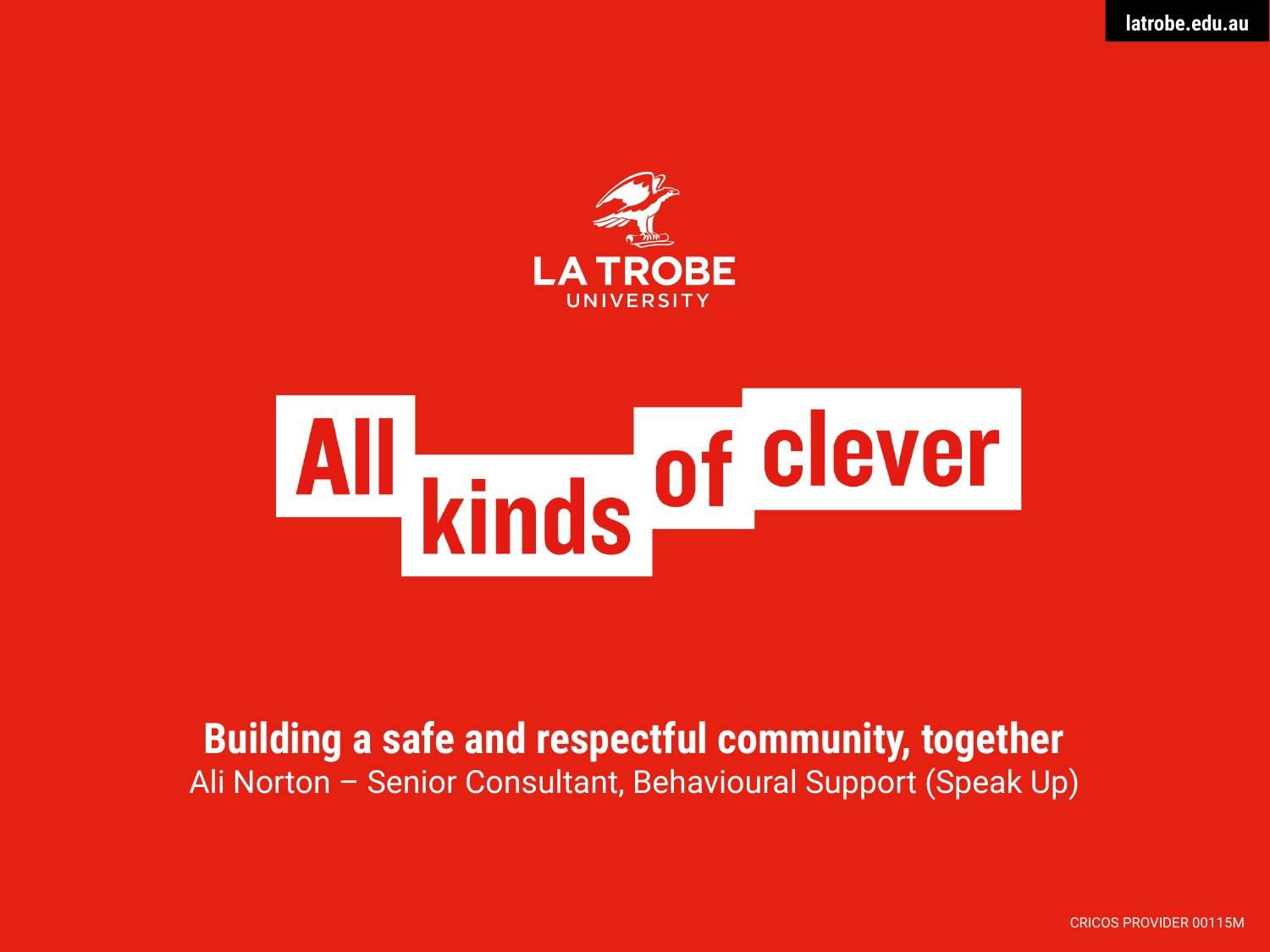

# Building a safe and respectful community, together
Ali Norton – Senior Consultant, Behavioural Support (Speak Up)